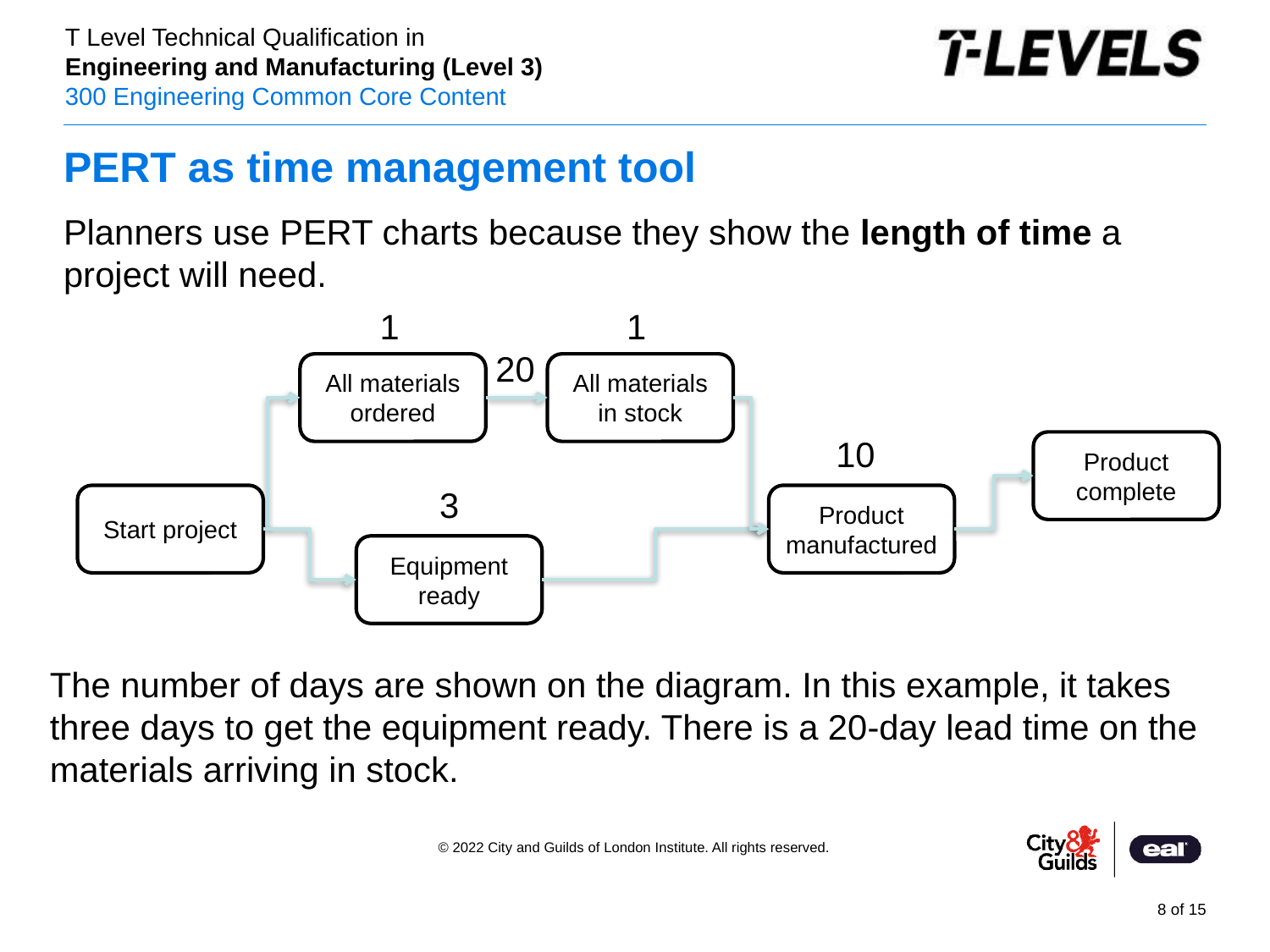

# PERT as time management tool
Planners use PERT charts because they show the length of time a project will need.

1
1
20
All materials ordered
All materials in stock
Product complete
Start project
Product manufactured
Equipment ready
10
3
The number of days are shown on the diagram. In this example, it takes three days to get the equipment ready. There is a 20-day lead time on the materials arriving in stock.